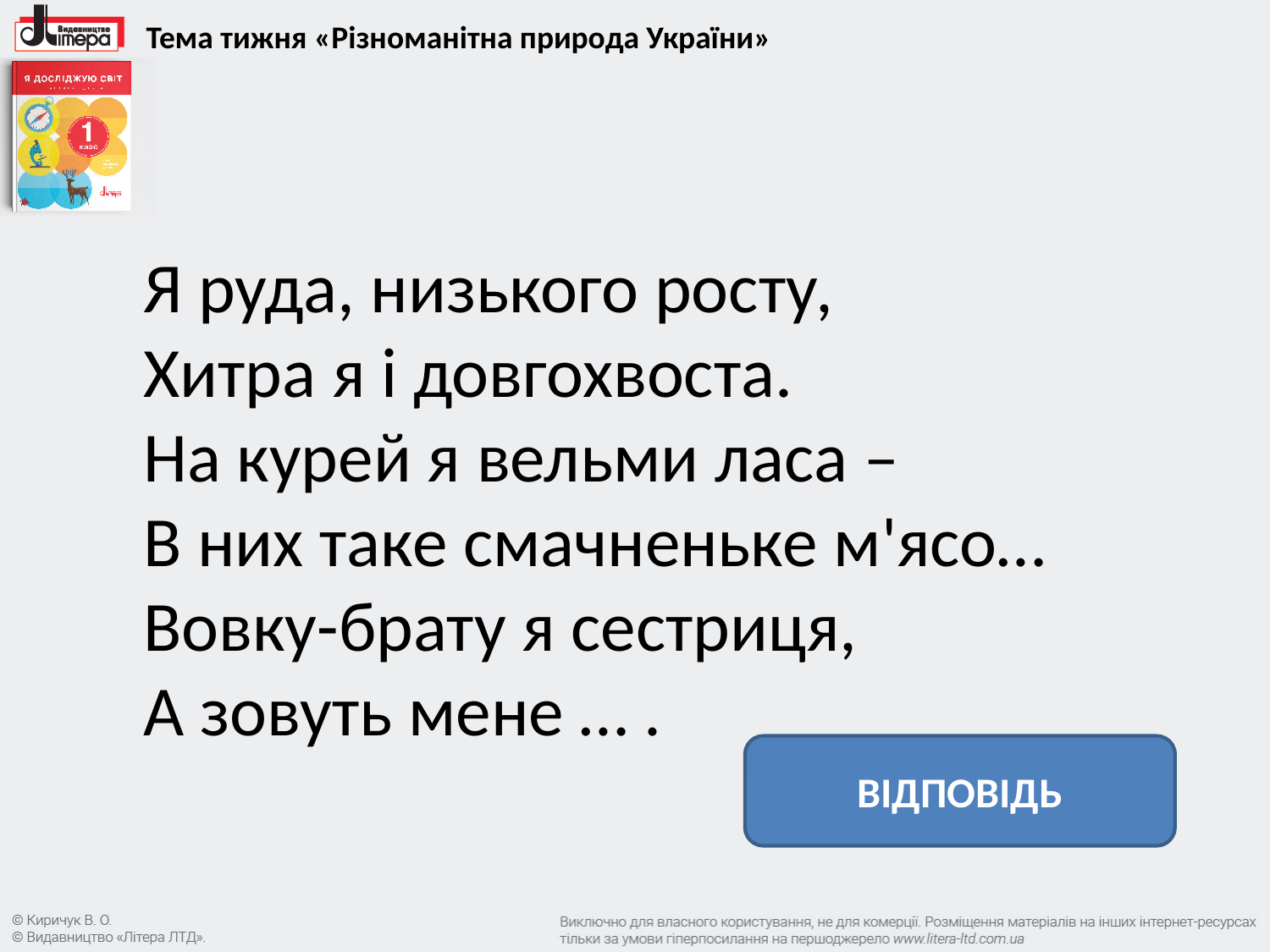

Тема тижня «Різноманітна природа України»
Я руда, низького росту,
Хитра я і довгохвоста.
На курей я вельми ласа –
В них таке смачненьке м'ясо…
Вовку-брату я сестриця,
А зовуть мене … .
ВІДПОВІДЬ